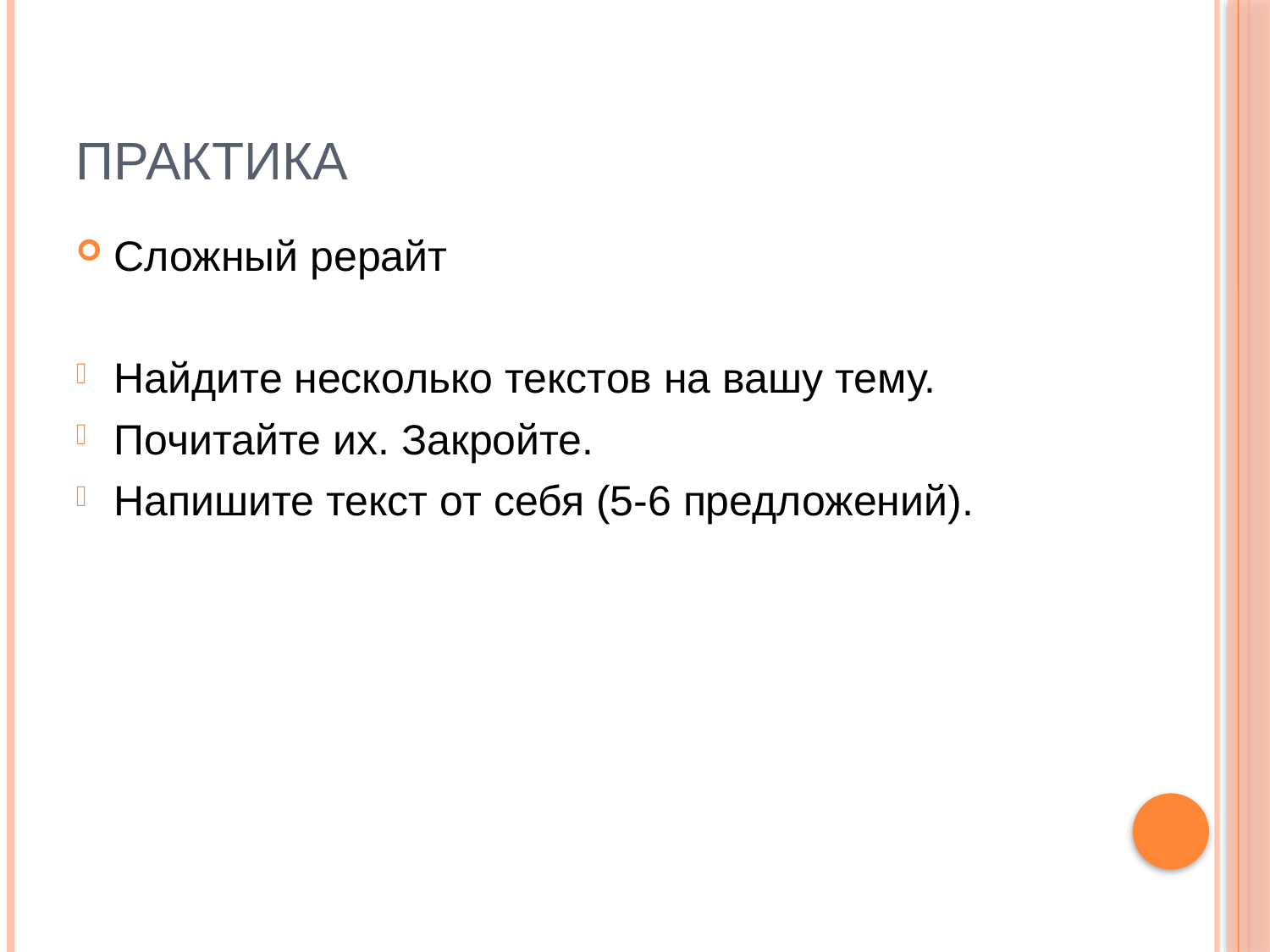

# Практика
Сложный рерайт

Найдите несколько текстов на вашу тему.
Почитайте их. Закройте.
Напишите текст от себя (5-6 предложений).